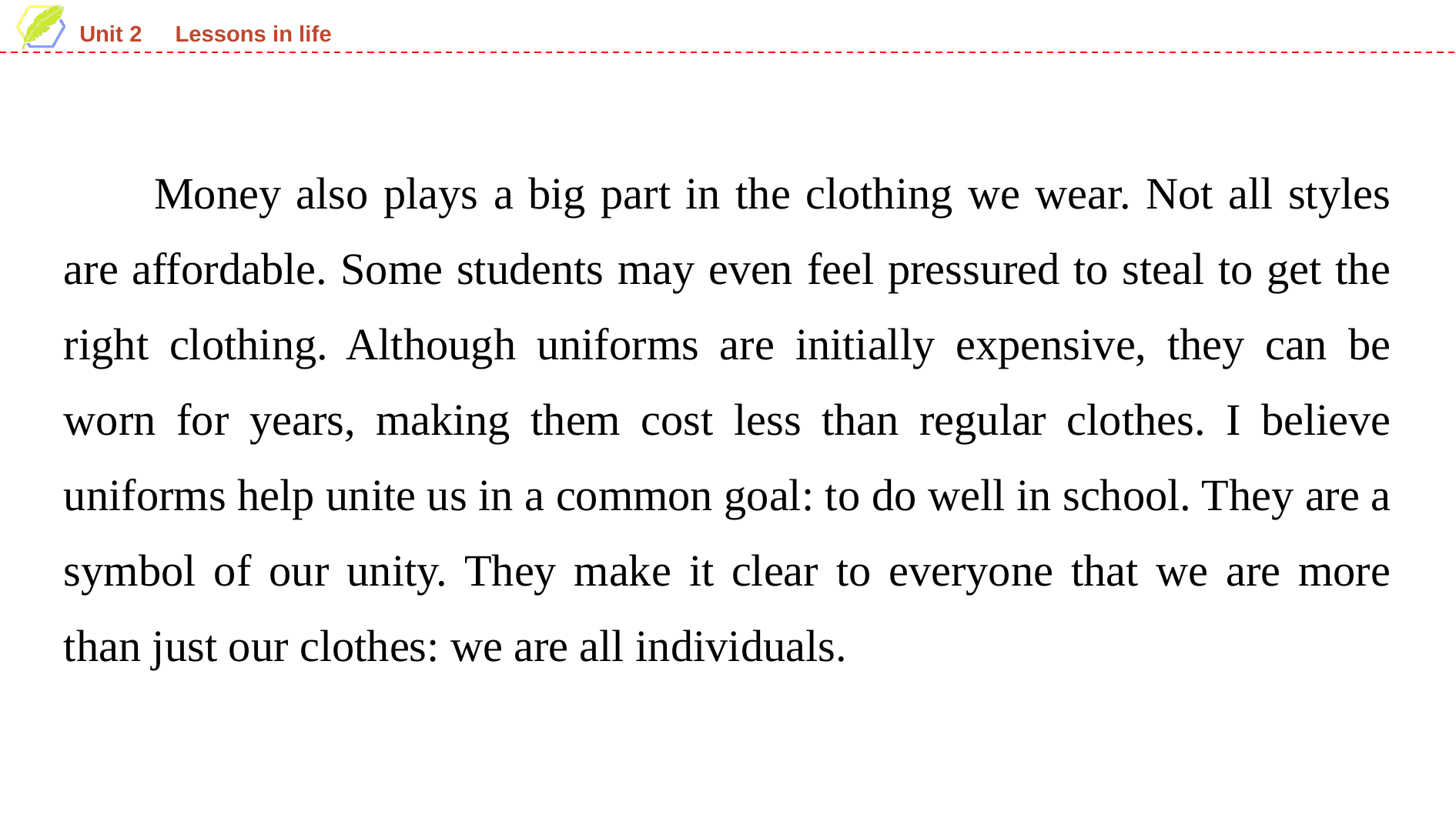

Money also plays a big part in the clothing we wear. Not all styles are affordable. Some students may even feel pressured to steal to get the right clothing. Although uniforms are initially expensive, they can be worn for years, making them cost less than regular clothes. I believe uniforms help unite us in a common goal: to do well in school. They are a symbol of our unity. They make it clear to everyone that we are more than just our clothes: we are all individuals.